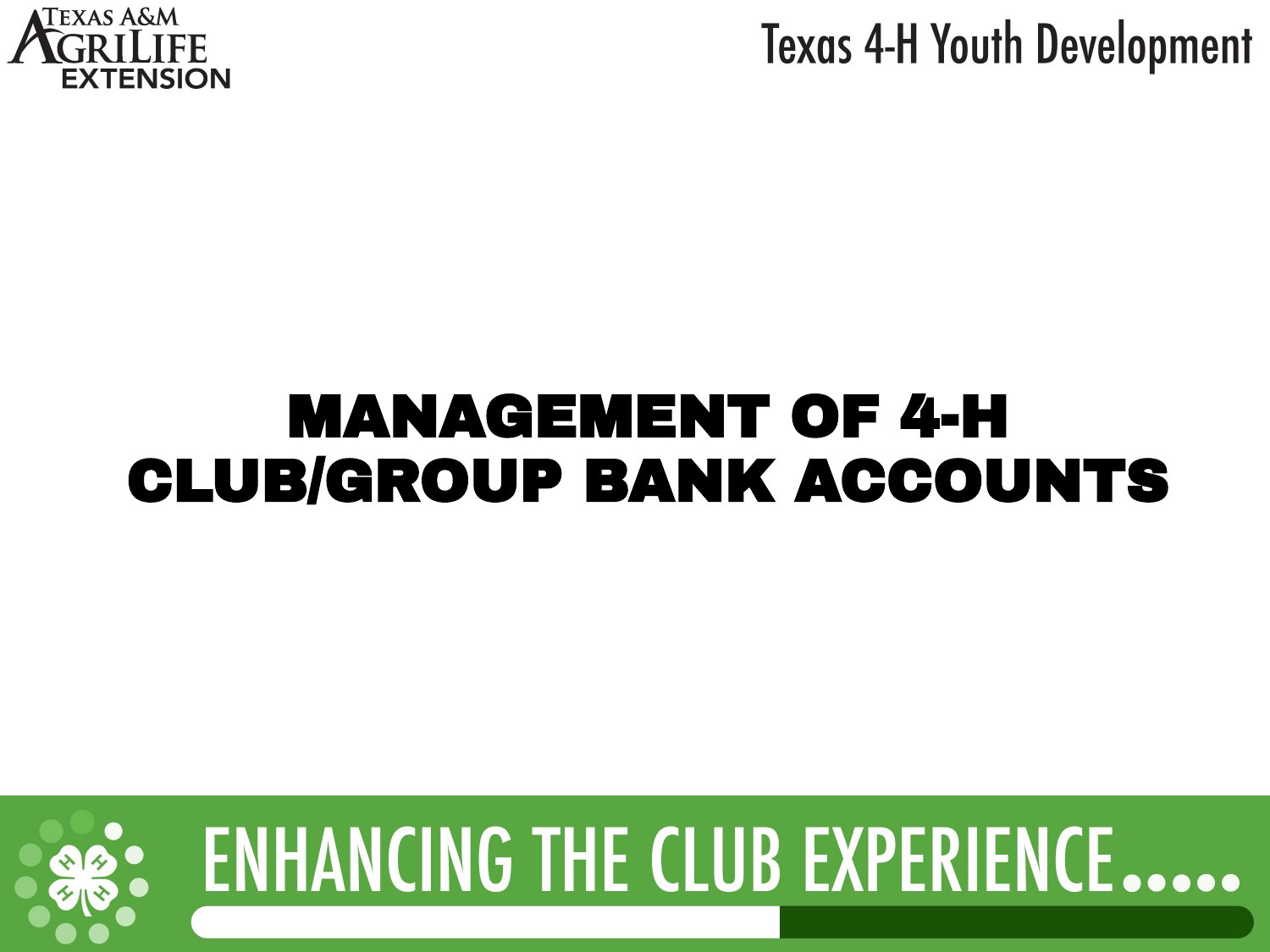

# MANAGEMENT OF 4-H CLUB/GROUP BANK ACCOUNTS